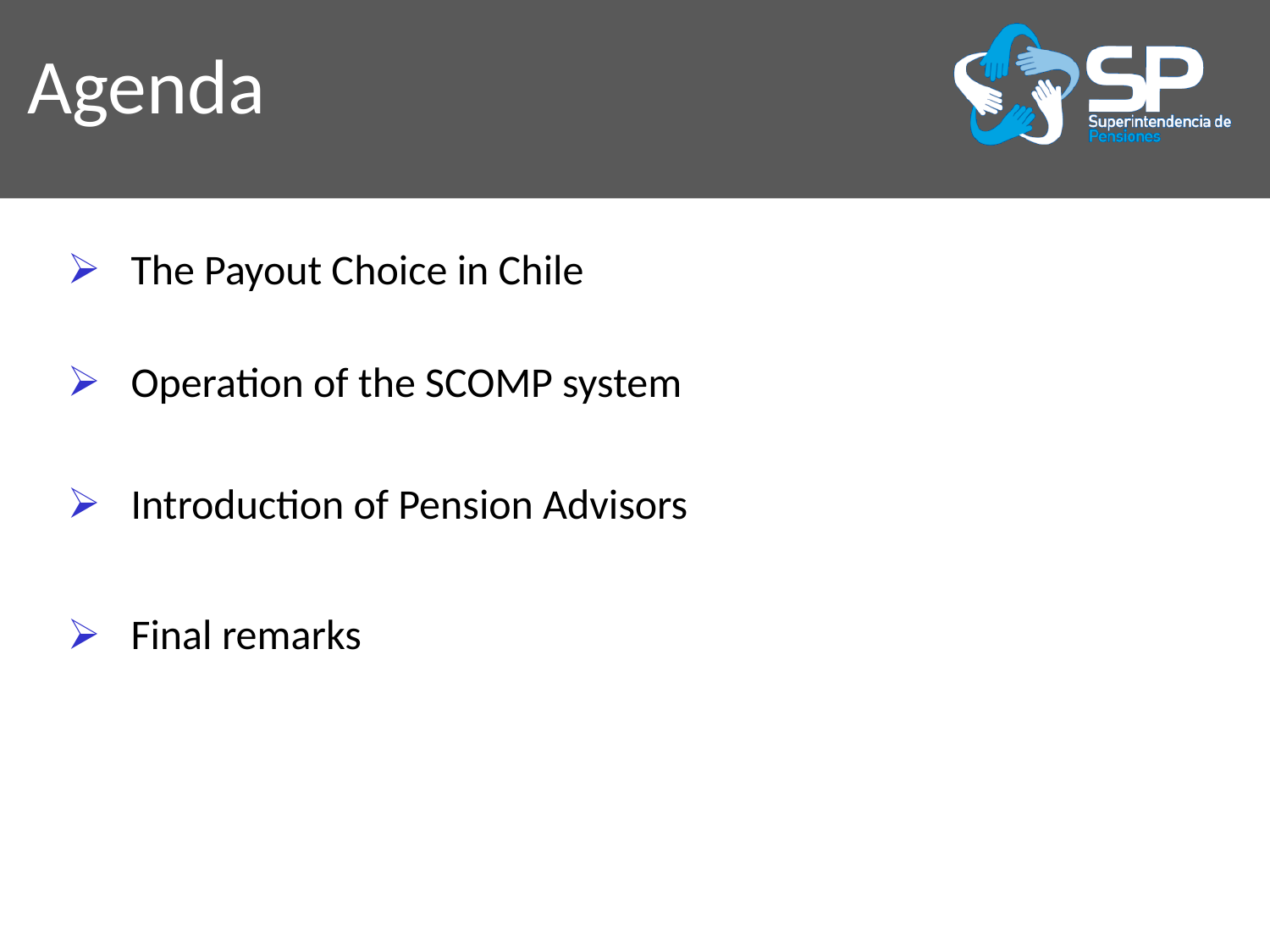

Agenda
The Payout Choice in Chile

Operation of the SCOMP system

Introduction of Pension Advisors

Final remarks